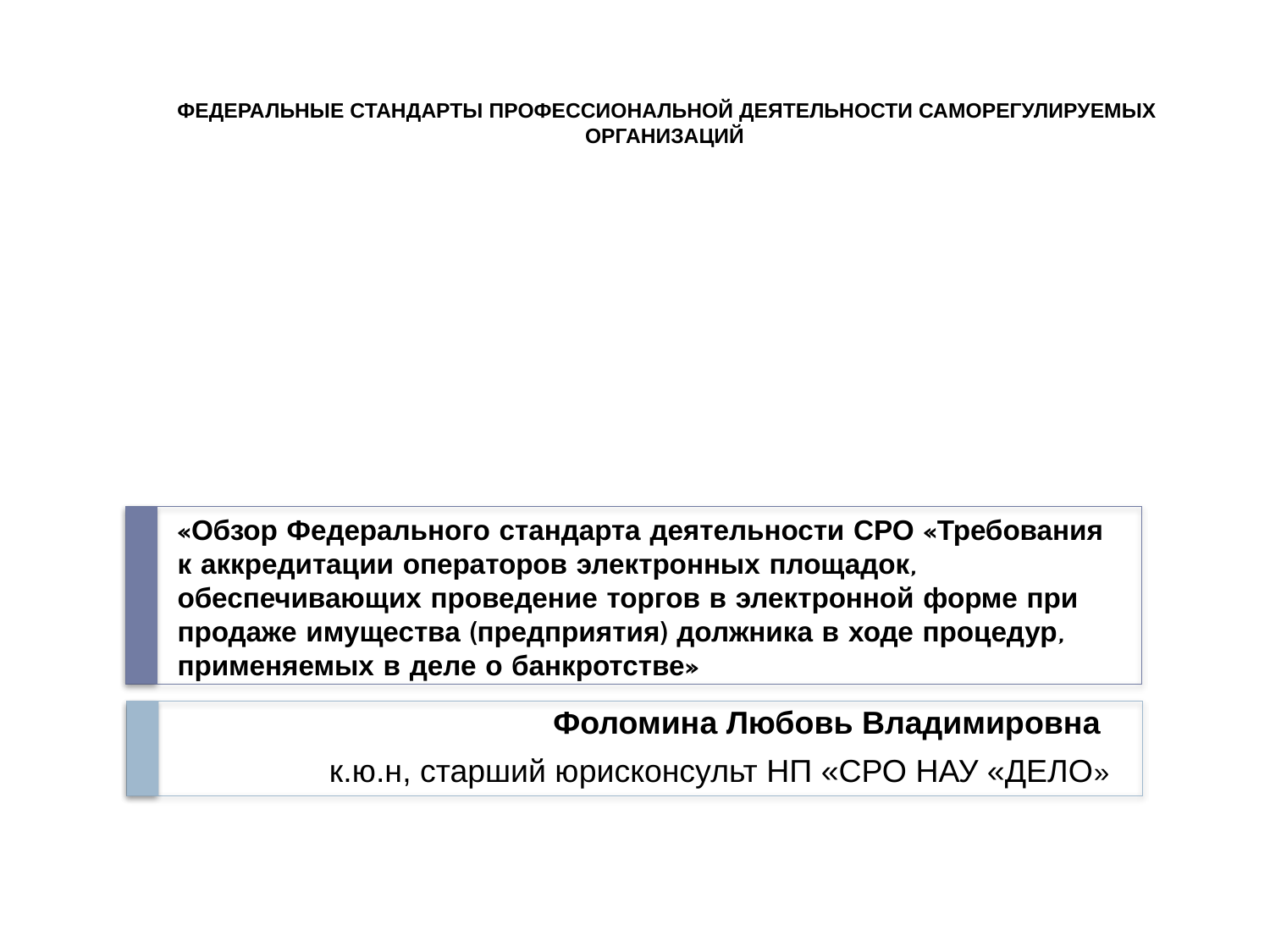

# Федеральные стандарты профессиональной деятельности саморегулируемых организаций
«Обзор Федерального стандарта деятельности СРО «Требования к аккредитации операторов электронных площадок, обеспечивающих проведение торгов в электронной форме при продаже имущества (предприятия) должника в ходе процедур, применяемых в деле о банкротстве»
Фоломина Любовь Владимировна
к.ю.н, старший юрисконсульт НП «СРО НАУ «ДЕЛО»